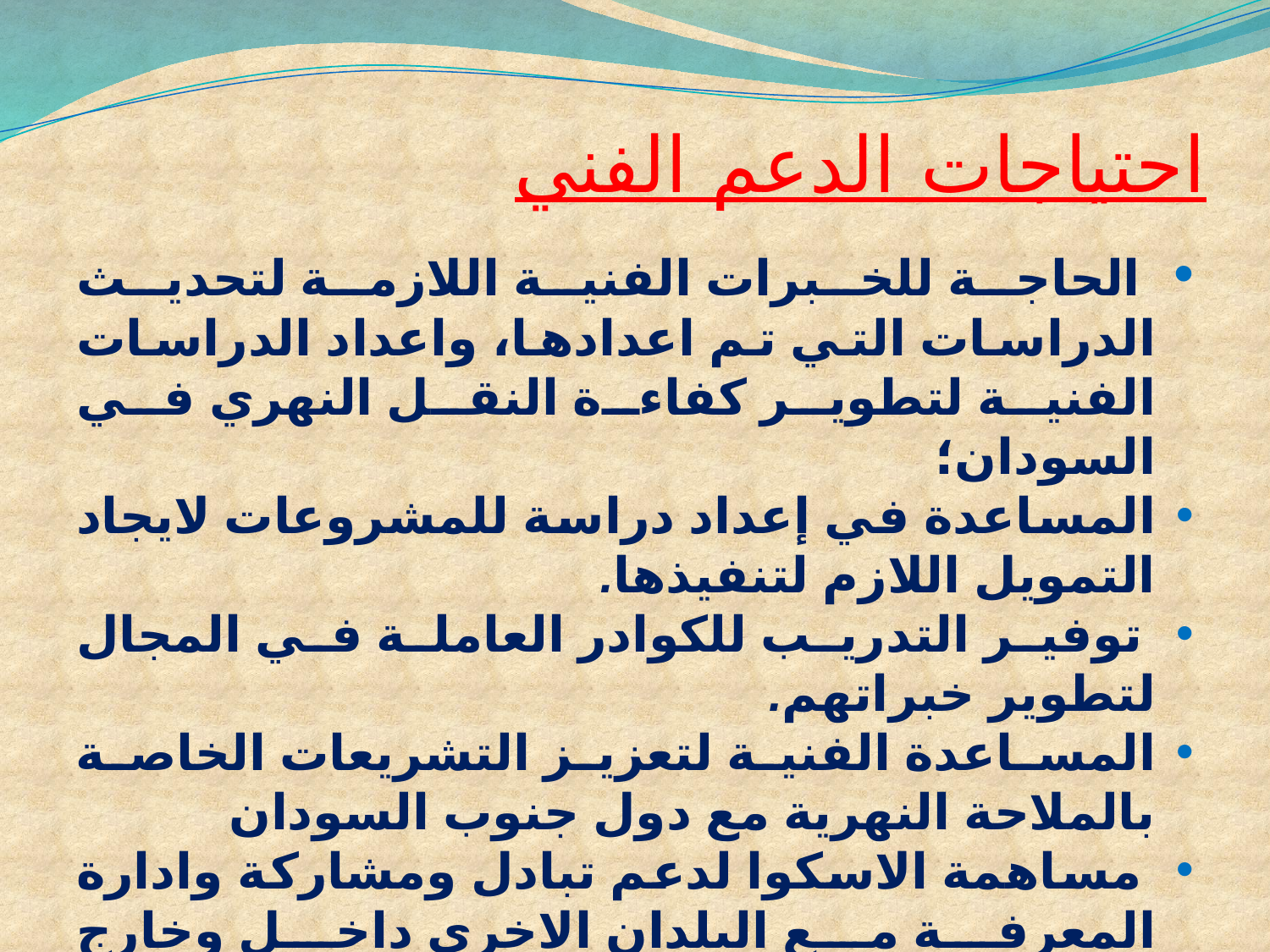

# احتياجات الدعم الفني
 الحاجة للخبرات الفنية اللازمة لتحديث الدراسات التي تم اعدادها، واعداد الدراسات الفنية لتطوير كفاءة النقل النهري في السودان؛
المساعدة في إعداد دراسة للمشروعات لايجاد التمويل اللازم لتنفيذها.
 توفير التدريب للكوادر العاملة في المجال لتطوير خبراتهم.
المساعدة الفنية لتعزيز التشريعات الخاصة بالملاحة النهرية مع دول جنوب السودان
 مساهمة الاسكوا لدعم تبادل ومشاركة وادارة المعرفة مع البلدان الاخرى داخل وخارج المنطقة العربية.